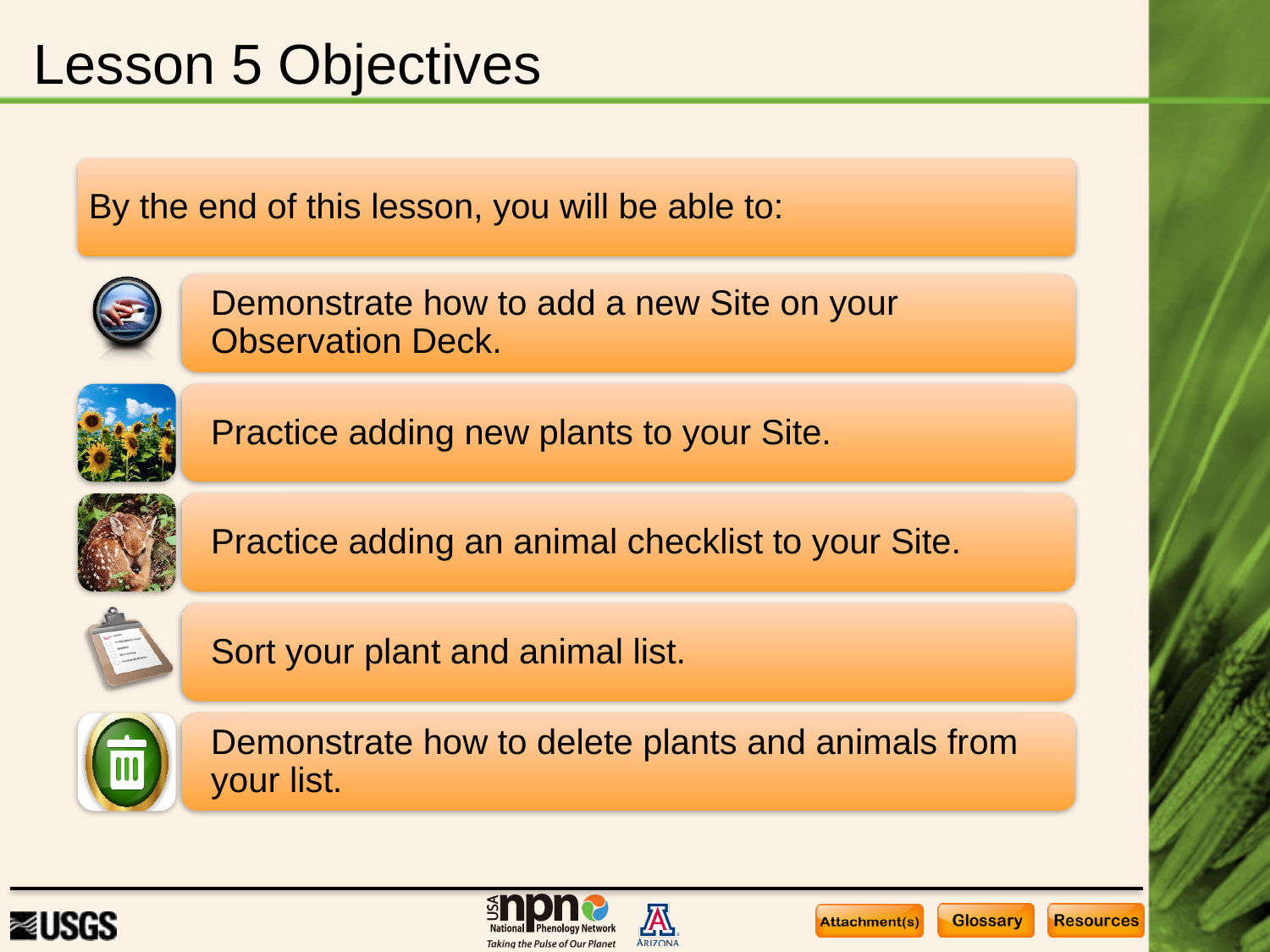

# Lesson 5 Objectives

By the end of this lesson, you will be able to:
Demonstrate how to add a new Site on your Observation Deck.
Practice adding new plants to your Site.
Practice adding an animal checklist to your Site.
Sort your plant and animal list.
Demonstrate how to delete plants and animals from your list.